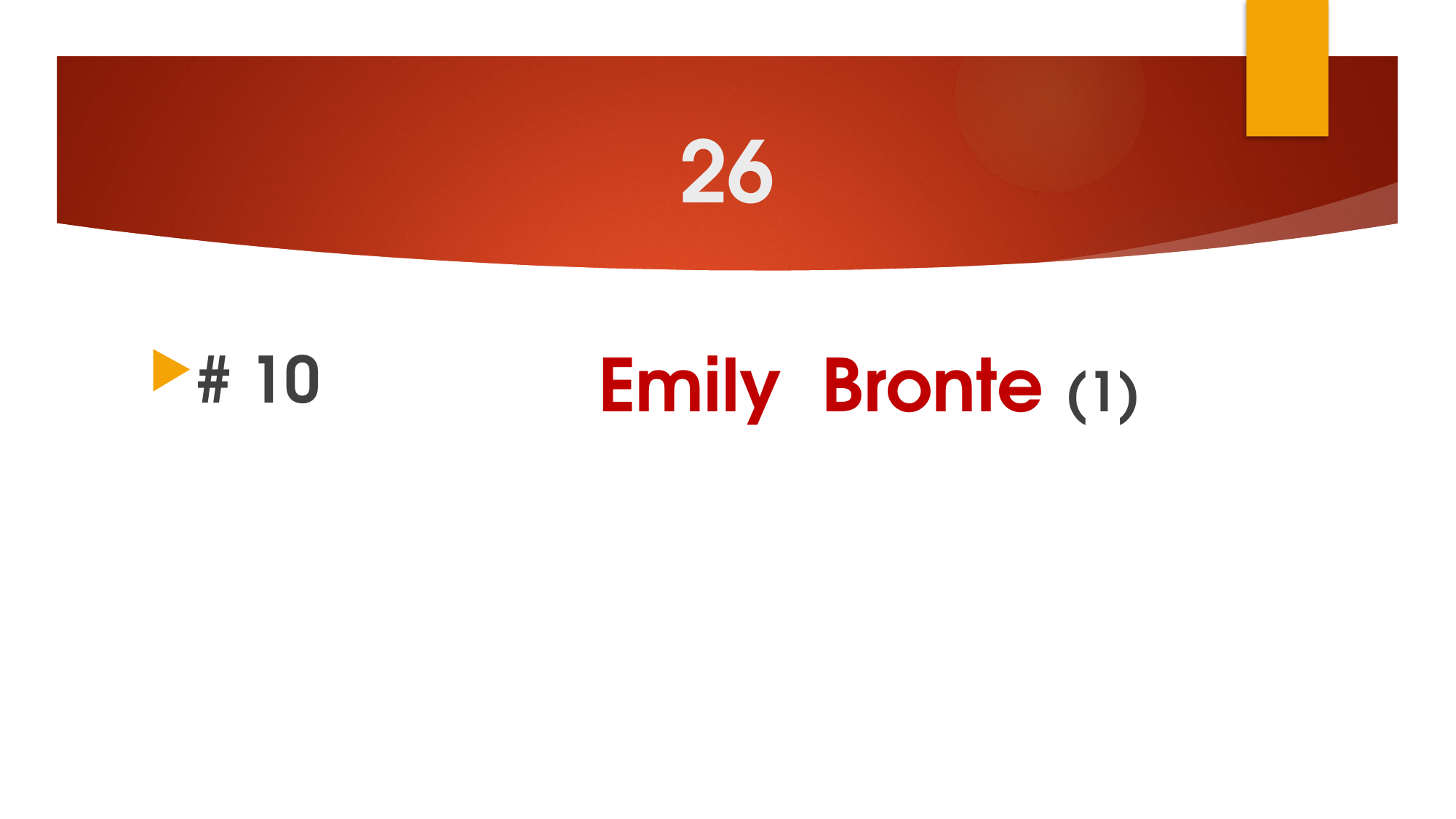

# 26
# 10
Emily  Bronte (1)